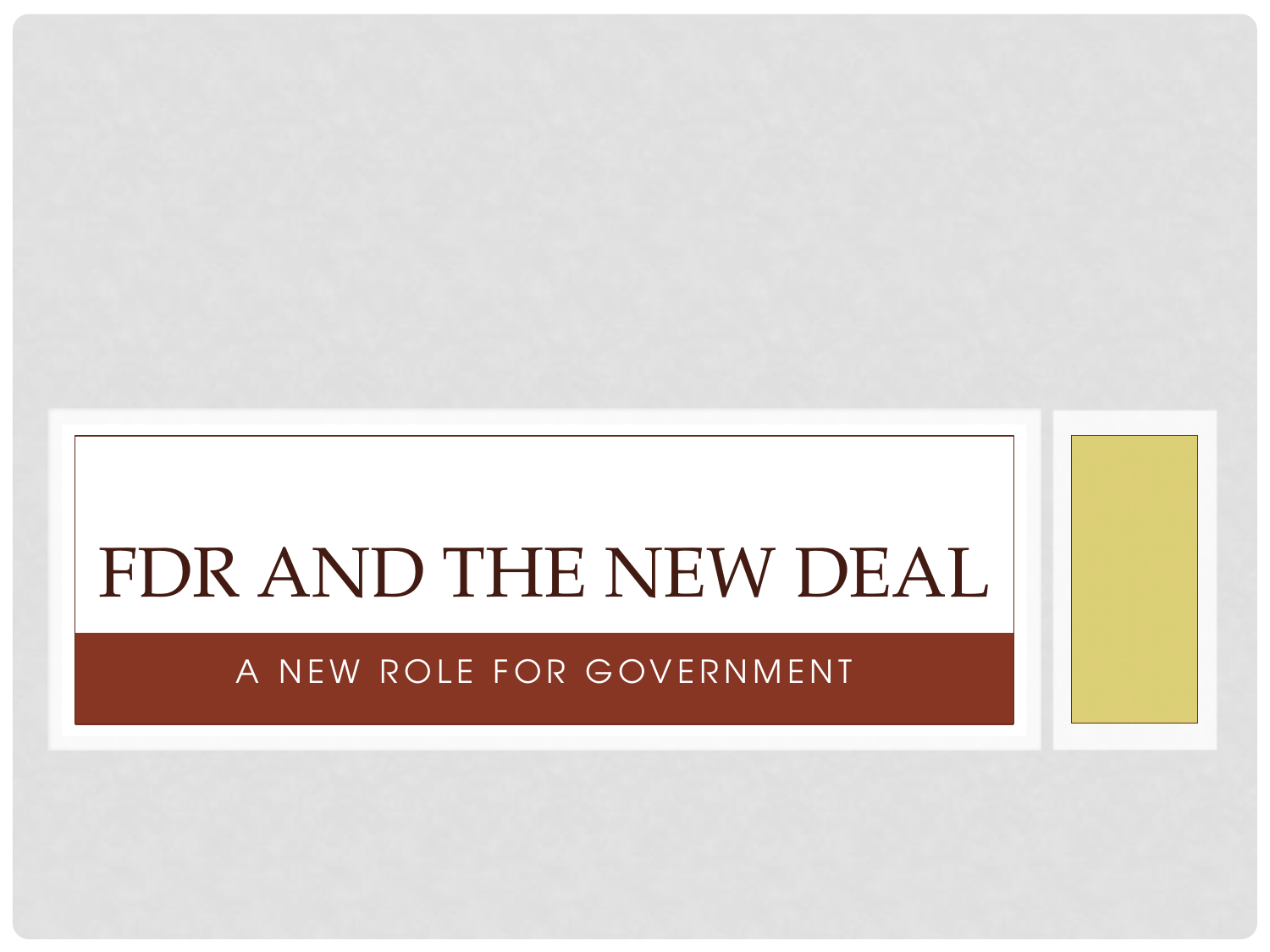

# FDR AND THE NEW DEAL
A New role for Government